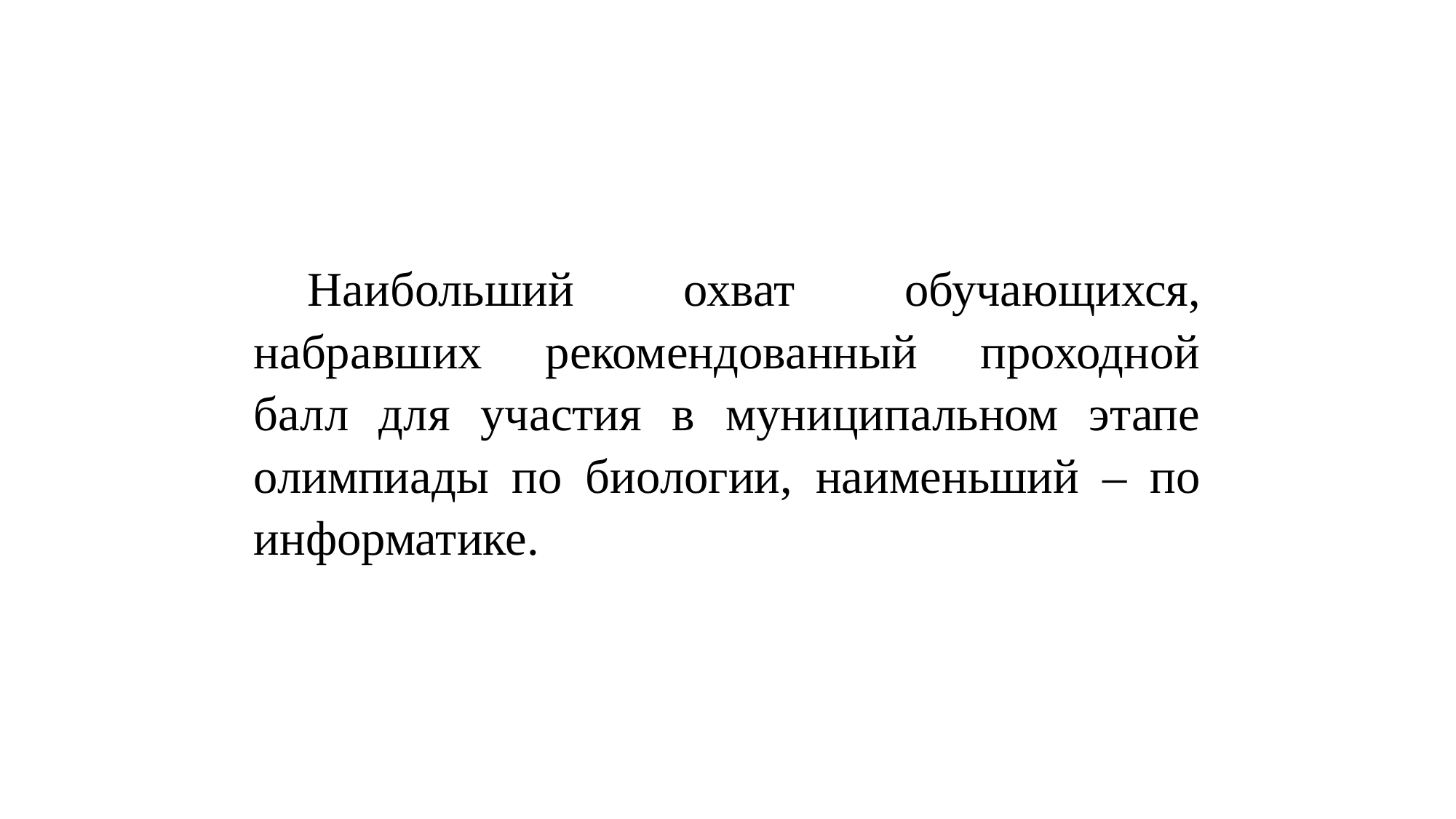

Наибольший охват обучающихся, набравших рекомендованный проходной балл для участия в муниципальном этапе олимпиады по биологии, наименьший – по информатике.